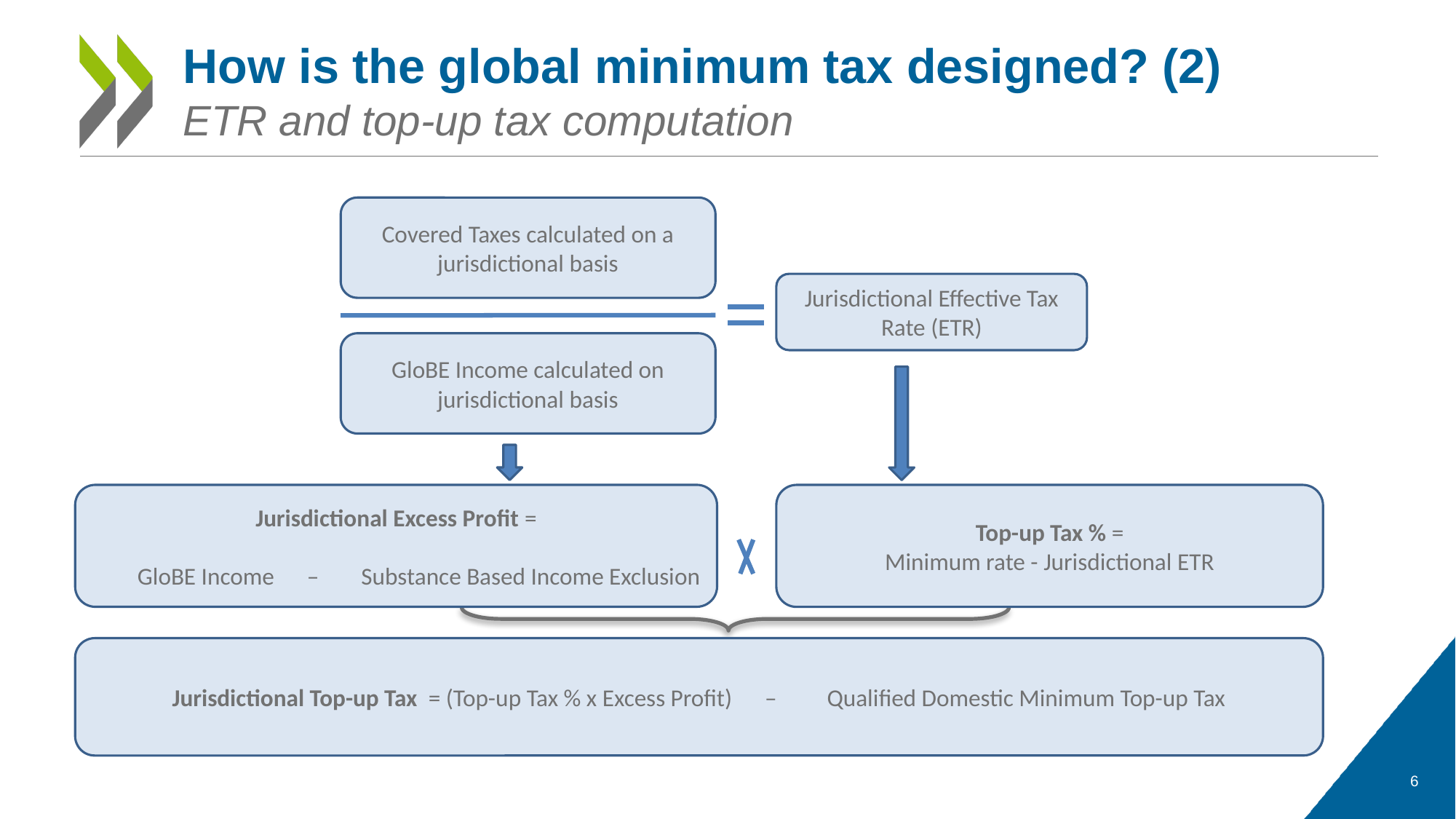

# How is the global minimum tax designed? (2) ETR and top-up tax computation
Covered Taxes calculated on a jurisdictional basis
Jurisdictional Effective Tax Rate (ETR)
GloBE Income calculated on jurisdictional basis

Jurisdictional Excess Profit =

GloBE Income      –	 Substance Based Income Exclusion
Top-up Tax % =
Minimum rate - Jurisdictional ETR
Jurisdictional Top-up Tax  = (Top-up Tax % x Excess Profit)      – 	Qualified Domestic Minimum Top-up Tax
6